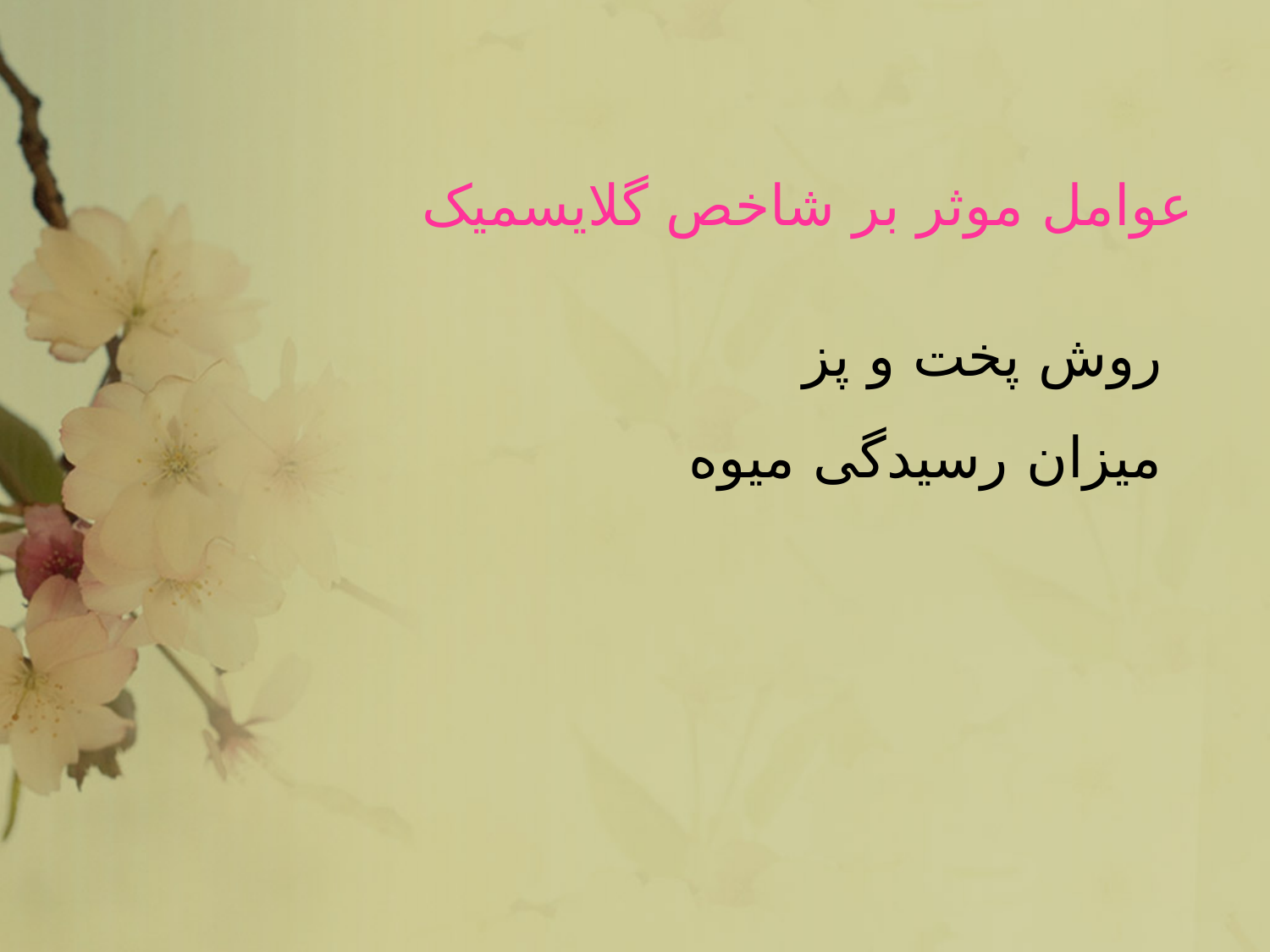

# عوامل موثر بر شاخص گلایسمیک
روش پخت و پز
میزان رسیدگی میوه